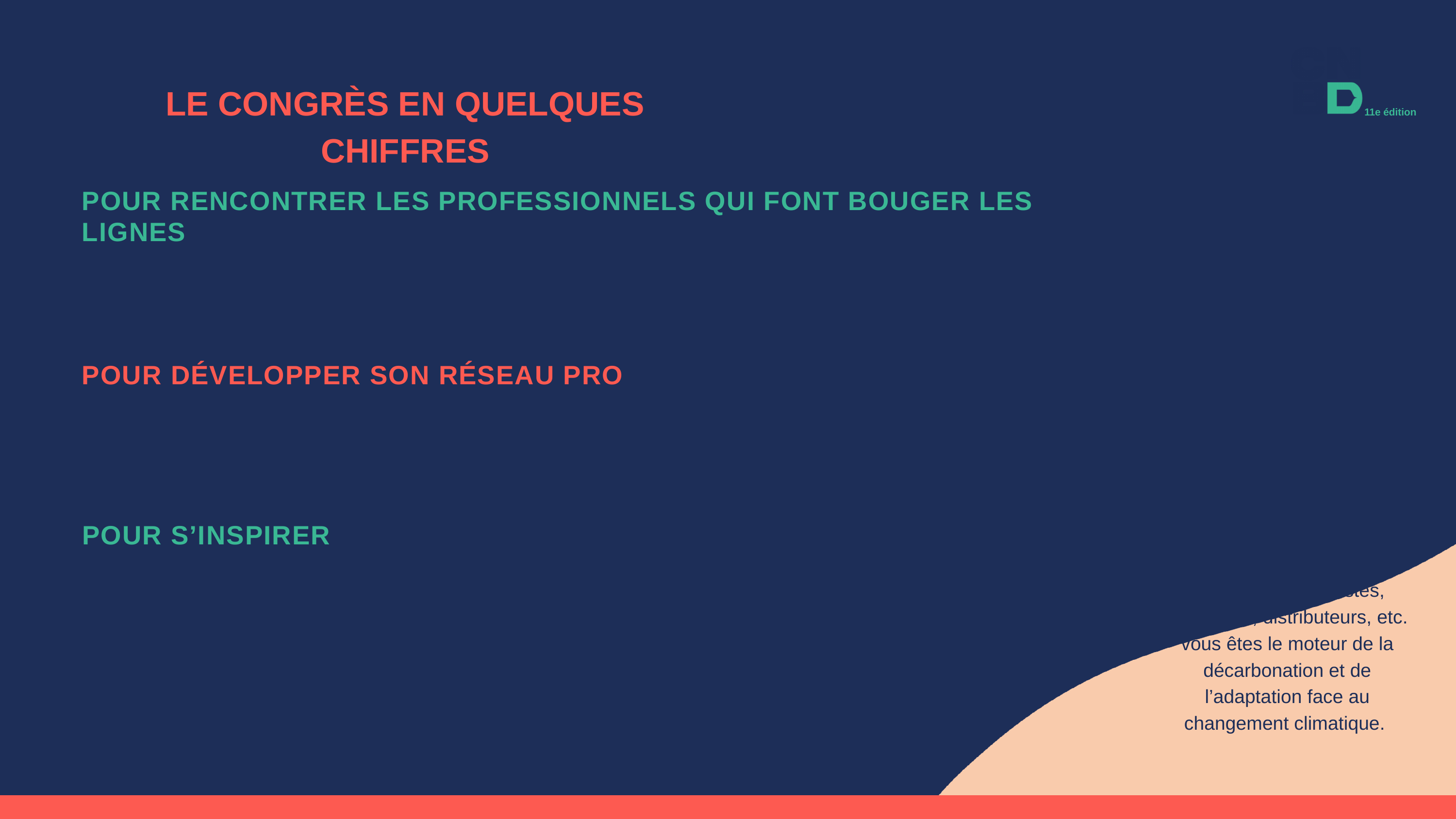

Congrès
National
Bâtiment
Durable
11e édition
LE CONGRÈS EN QUELQUES CHIFFRES
POUR RENCONTRER LES PROFESSIONNELS QUI FONT BOUGER LES LIGNES
5000 m² de salon
2 jours de congrès
POUR DÉVELOPPER SON RÉSEAU PRO
80 exposants
4000 participants attendus

Bailleurs,
promoteurs, architectes, entreprises, investisseurs immobilier, élus, bureaux d’études, économistes, industriels, distributeurs, etc. vous êtes le moteur de la décarbonation et de l’adaptation face au changement climatique.
POUR S’INSPIRER
11 conférences
2 cérémonies
3 tables rondes
3 visites de site
2 plénières
15 ateliers